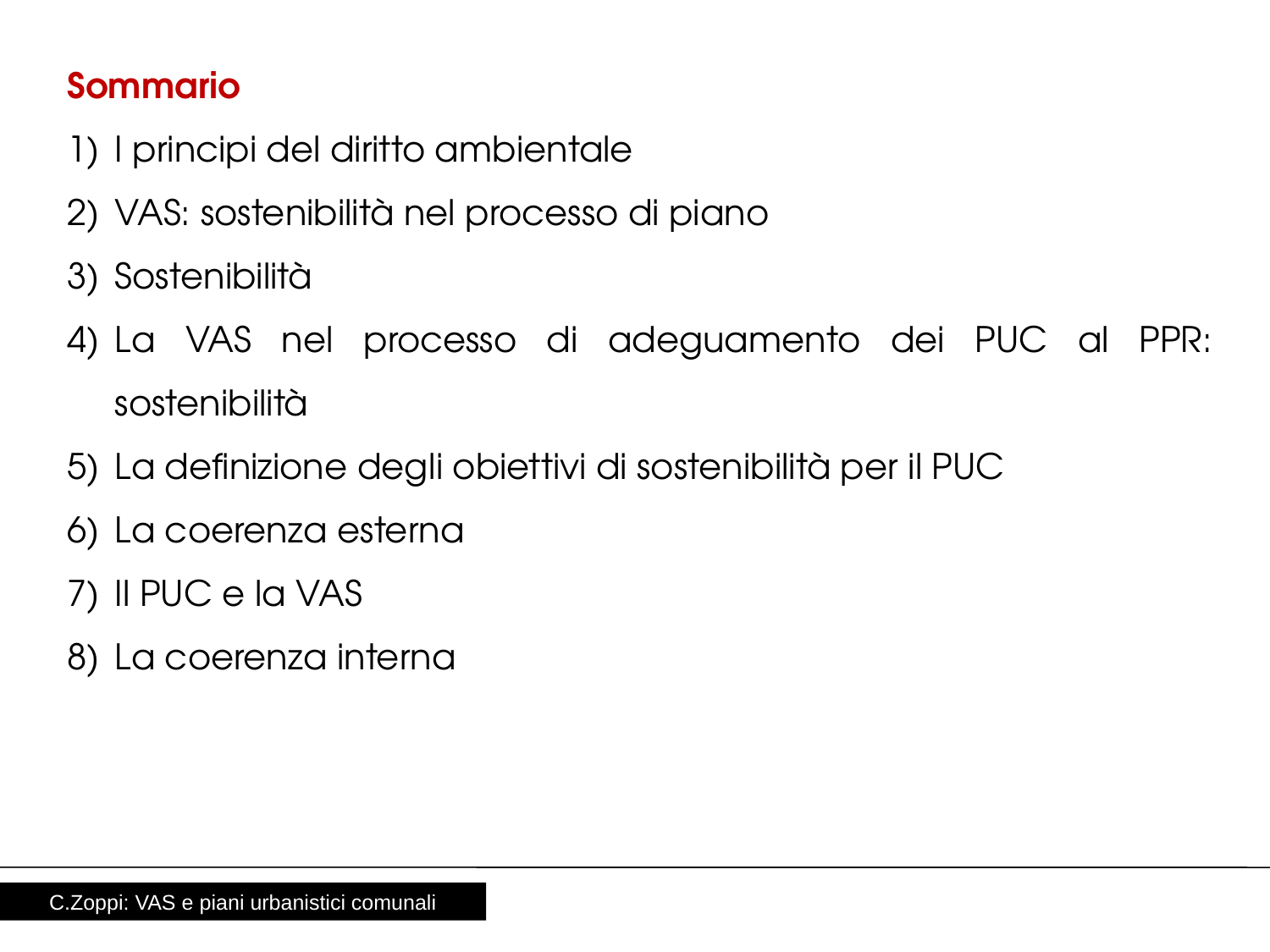

Sommario
I principi del diritto ambientale
VAS: sostenibilità nel processo di piano
Sostenibilità
La VAS nel processo di adeguamento dei PUC al PPR: sostenibilità
La definizione degli obiettivi di sostenibilità per il PUC
La coerenza esterna
Il PUC e la VAS
La coerenza interna